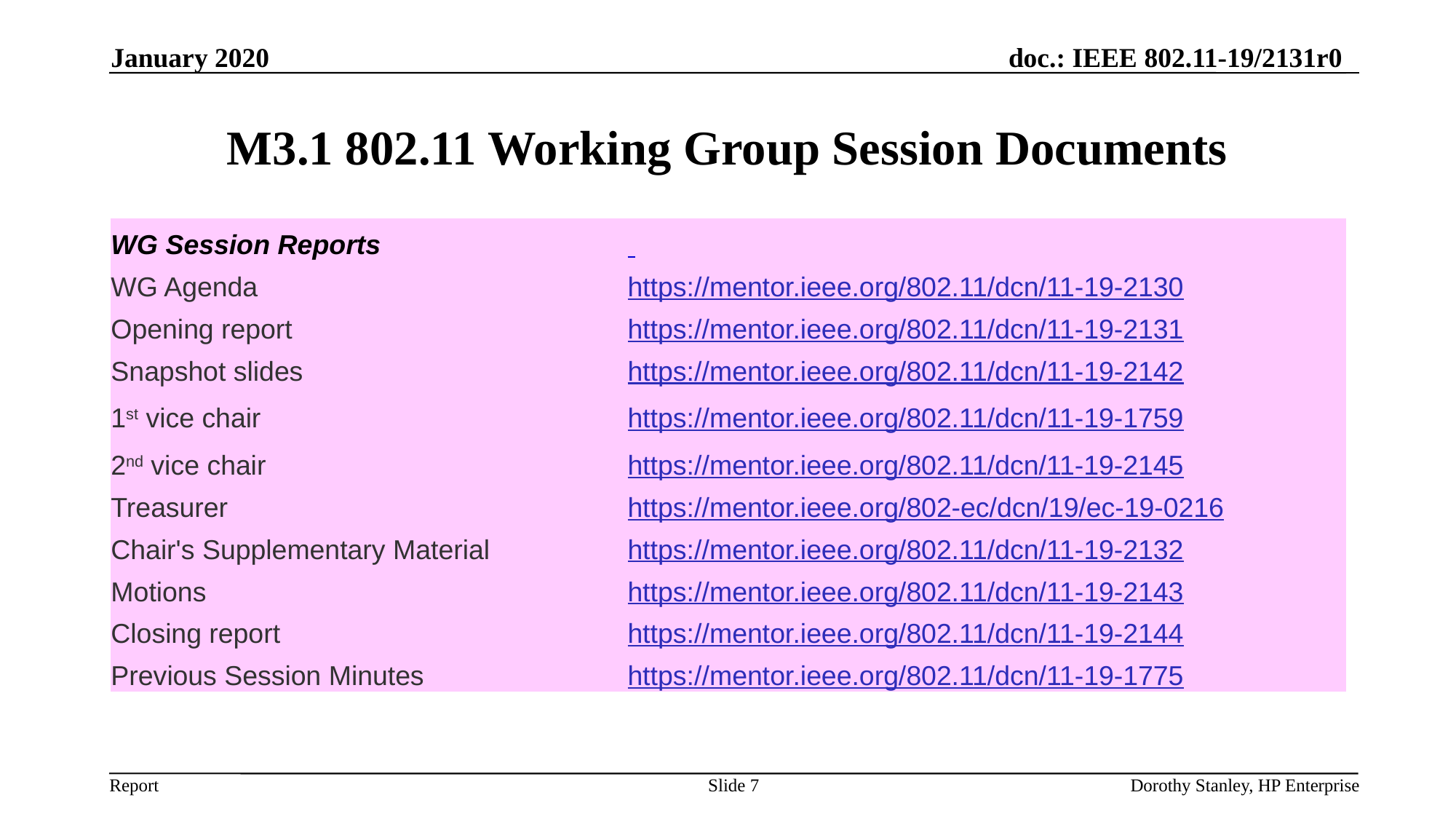

January 2020
# M3.1 802.11 Working Group Session Documents
| WG Session Reports |  |
| --- | --- |
| WG Agenda | https://mentor.ieee.org/802.11/dcn/11-19-2130 |
| Opening report | https://mentor.ieee.org/802.11/dcn/11-19-2131 |
| Snapshot slides | https://mentor.ieee.org/802.11/dcn/11-19-2142 |
| 1st vice chair | https://mentor.ieee.org/802.11/dcn/11-19-1759 |
| 2nd vice chair | https://mentor.ieee.org/802.11/dcn/11-19-2145 |
| Treasurer | https://mentor.ieee.org/802-ec/dcn/19/ec-19-0216 |
| Chair's Supplementary Material | https://mentor.ieee.org/802.11/dcn/11-19-2132 |
| Motions | https://mentor.ieee.org/802.11/dcn/11-19-2143 |
| Closing report | https://mentor.ieee.org/802.11/dcn/11-19-2144 |
| Previous Session Minutes | https://mentor.ieee.org/802.11/dcn/11-19-1775 |
Slide 7
Dorothy Stanley, HP Enterprise